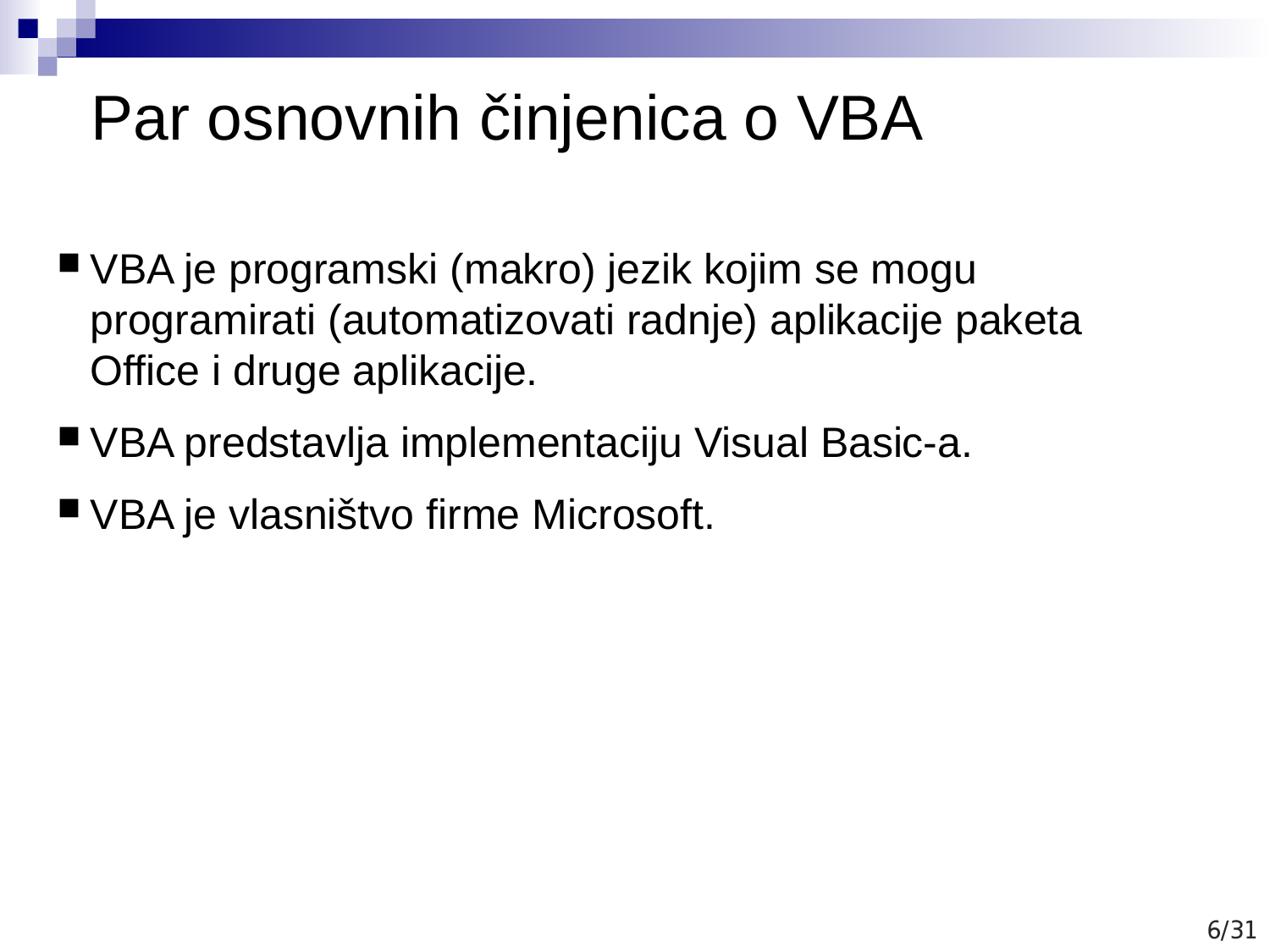

# Par osnovnih činjenica o VBA
VBA je programski (makro) jezik kojim se mogu programirati (automatizovati radnje) aplikacije paketa Office i druge aplikacije.
VBA predstavlja implementaciju Visual Basic-a.
VBA je vlasništvo firme Microsoft.
6/31